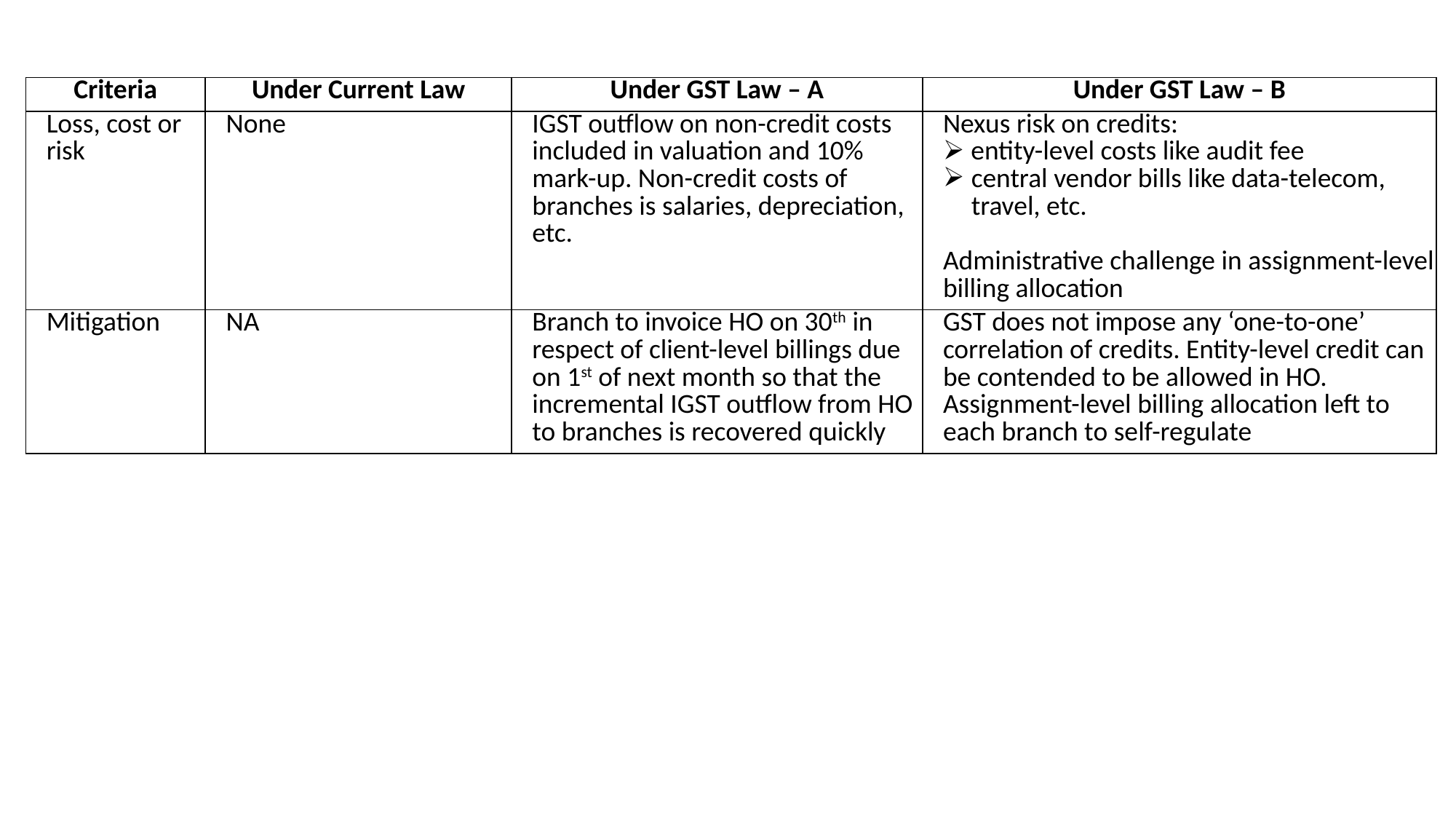

| Criteria | Under Current Law | Under GST Law – A | Under GST Law – B |
| --- | --- | --- | --- |
| Loss, cost or risk | None | IGST outflow on non-credit costs included in valuation and 10% mark-up. Non-credit costs of branches is salaries, depreciation, etc. | Nexus risk on credits: entity-level costs like audit fee central vendor bills like data-telecom, travel, etc. Administrative challenge in assignment-level billing allocation |
| Mitigation | NA | Branch to invoice HO on 30th in respect of client-level billings due on 1st of next month so that the incremental IGST outflow from HO to branches is recovered quickly | GST does not impose any ‘one-to-one’ correlation of credits. Entity-level credit can be contended to be allowed in HO. Assignment-level billing allocation left to each branch to self-regulate |